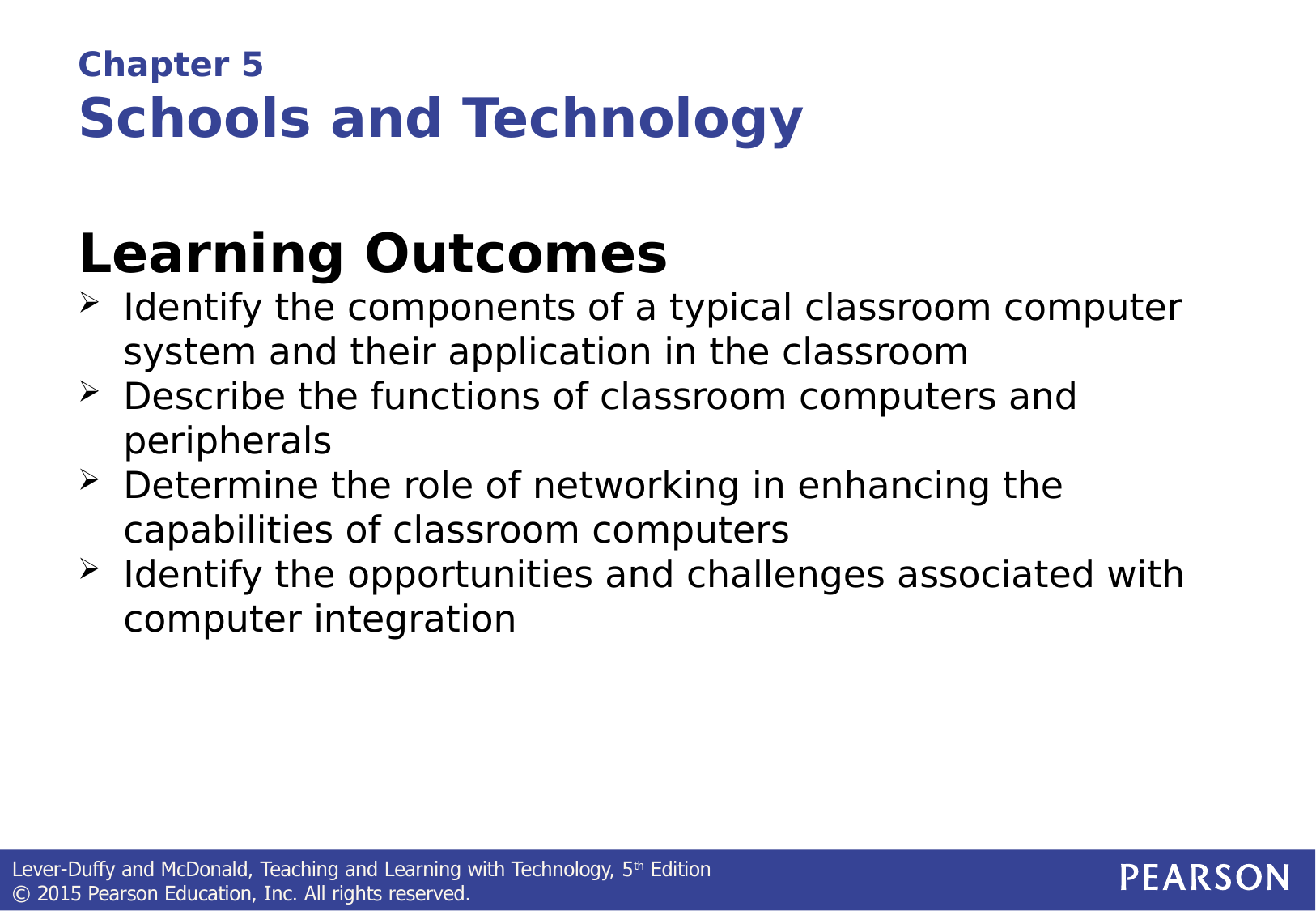

# Chapter 5 Schools and Technology
Learning Outcomes
Identify the components of a typical classroom computer system and their application in the classroom
Describe the functions of classroom computers and peripherals
Determine the role of networking in enhancing the capabilities of classroom computers
Identify the opportunities and challenges associated with computer integration